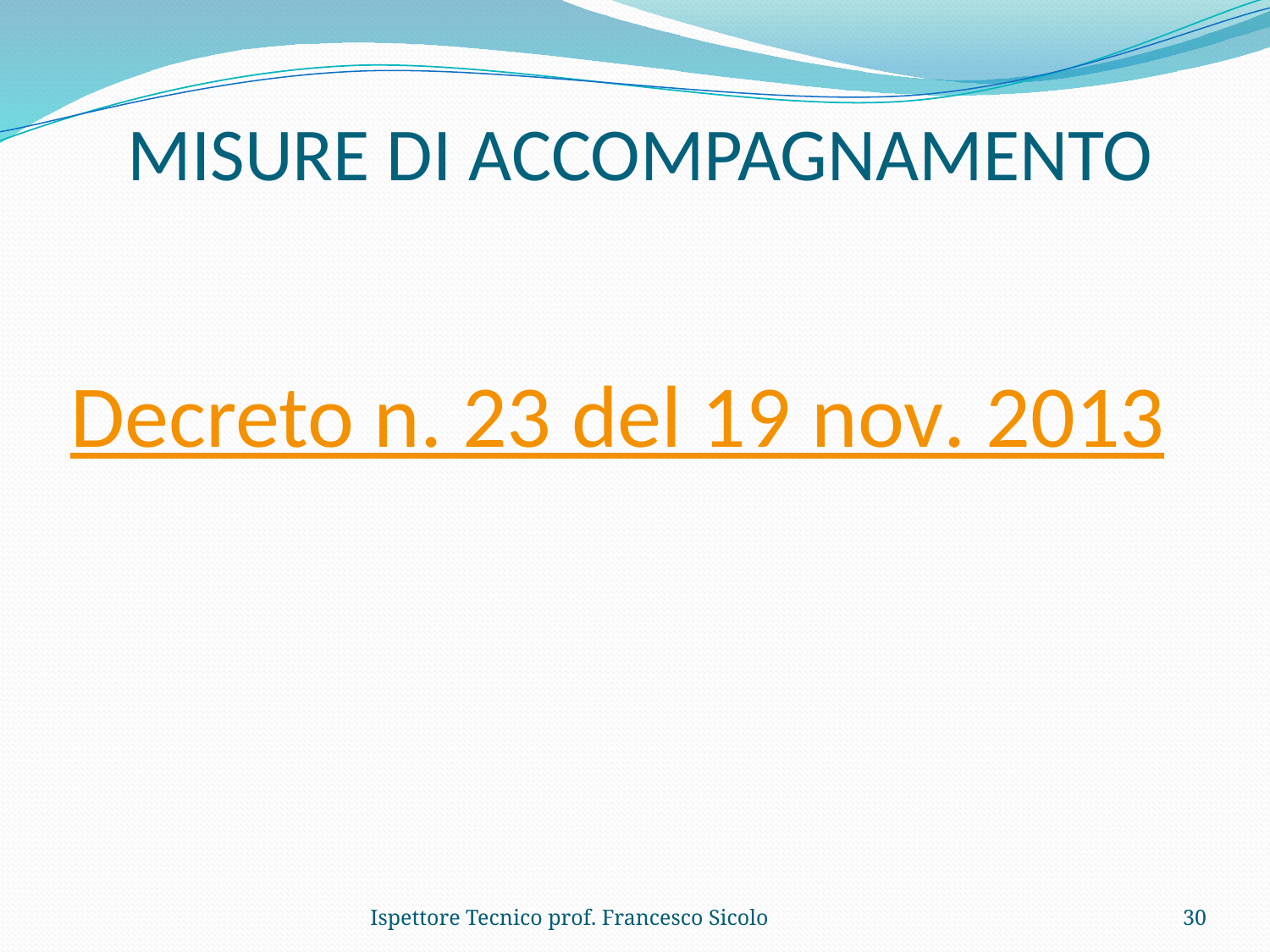

# MISURE DI ACCOMPAGNAMENTO
Decreto n. 23 del 19 nov. 2013
Ispettore Tecnico prof. Francesco Sicolo
30